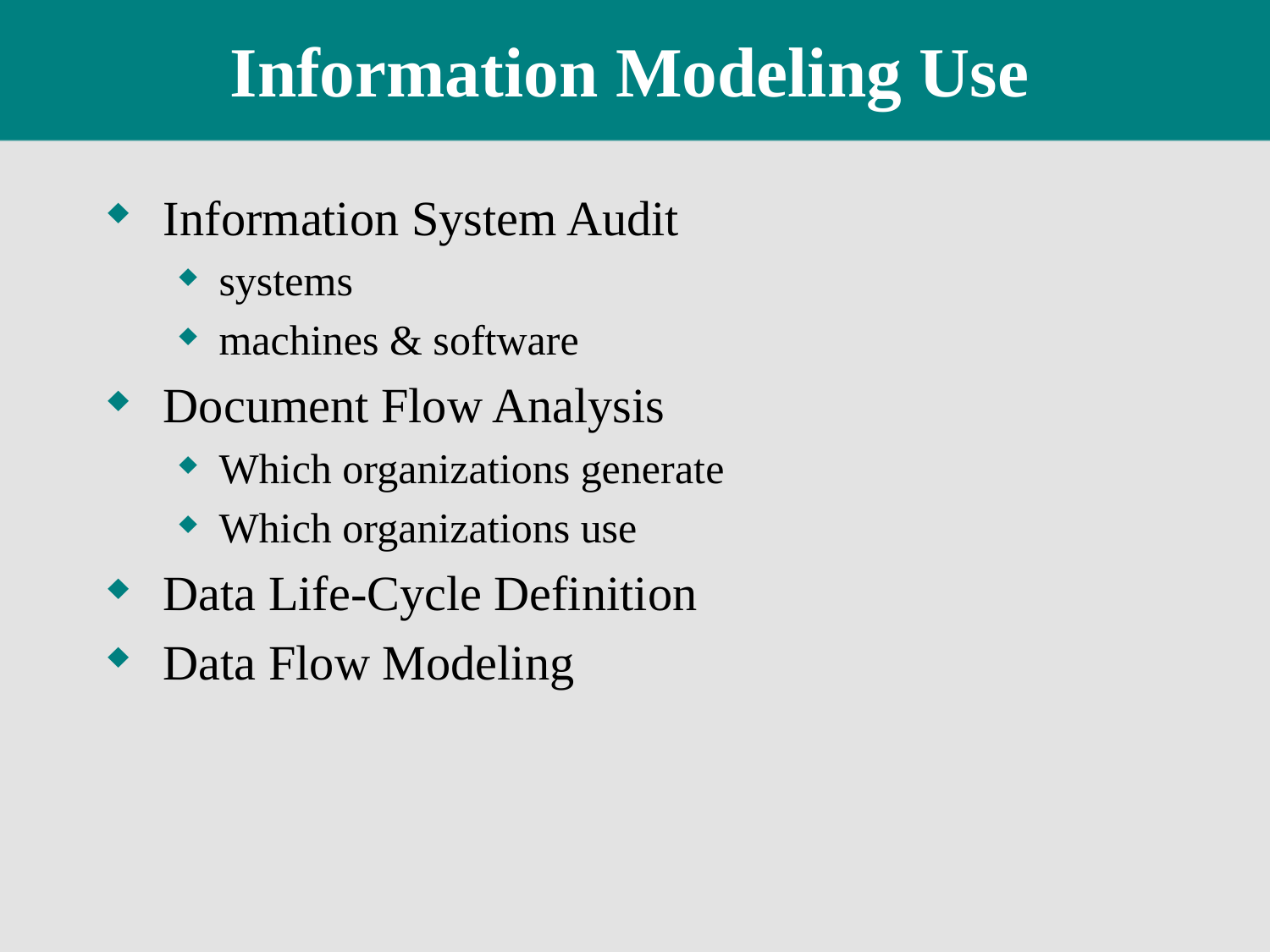

# Information Modeling Use
Information System Audit
systems
machines & software
Document Flow Analysis
Which organizations generate
Which organizations use
Data Life-Cycle Definition
Data Flow Modeling